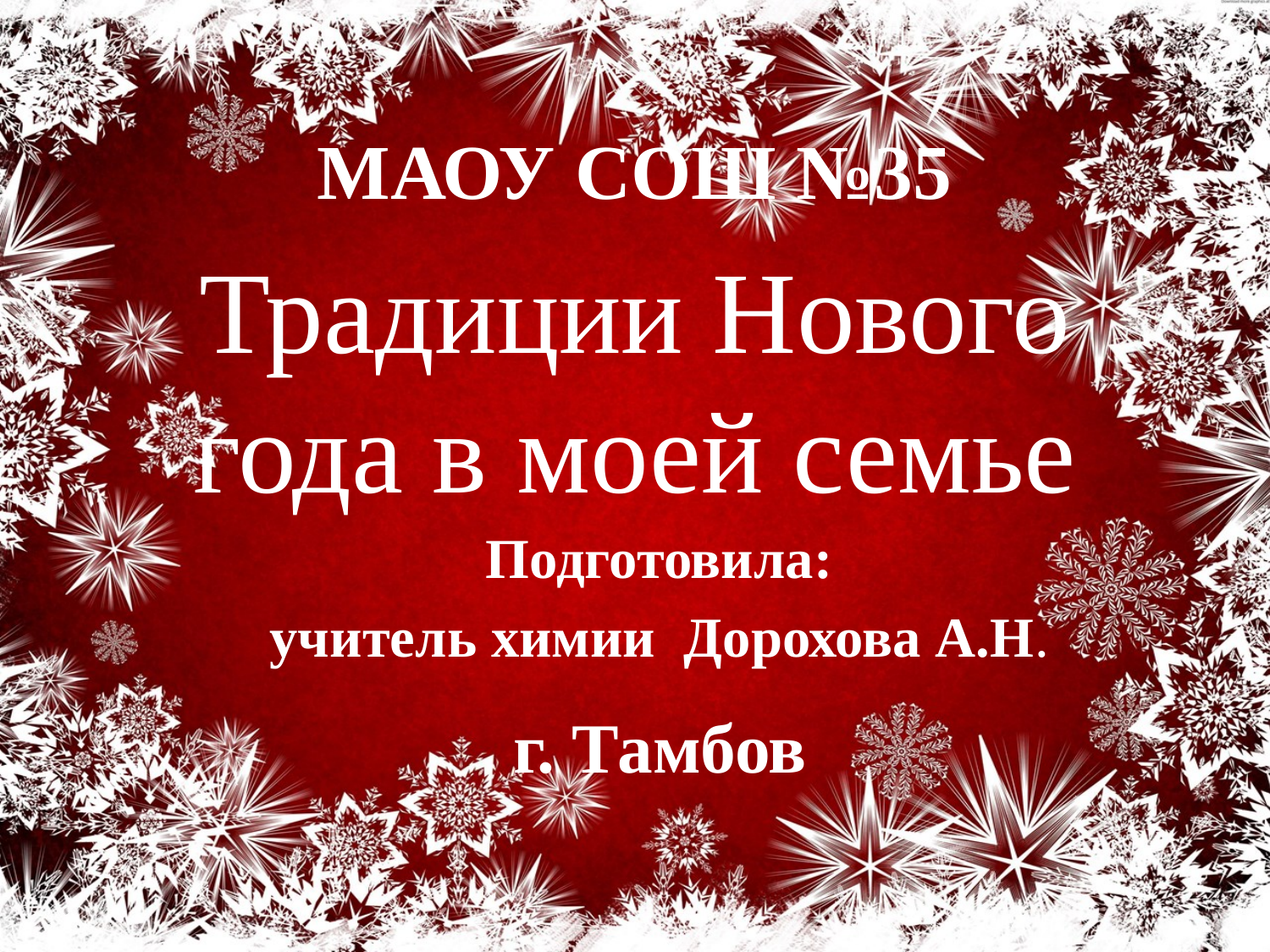

МАОУ СОШ №35
# Традиции Нового года в моей семье
Подготовила:
учитель химии  Дорохова А.Н.
г. Тамбов